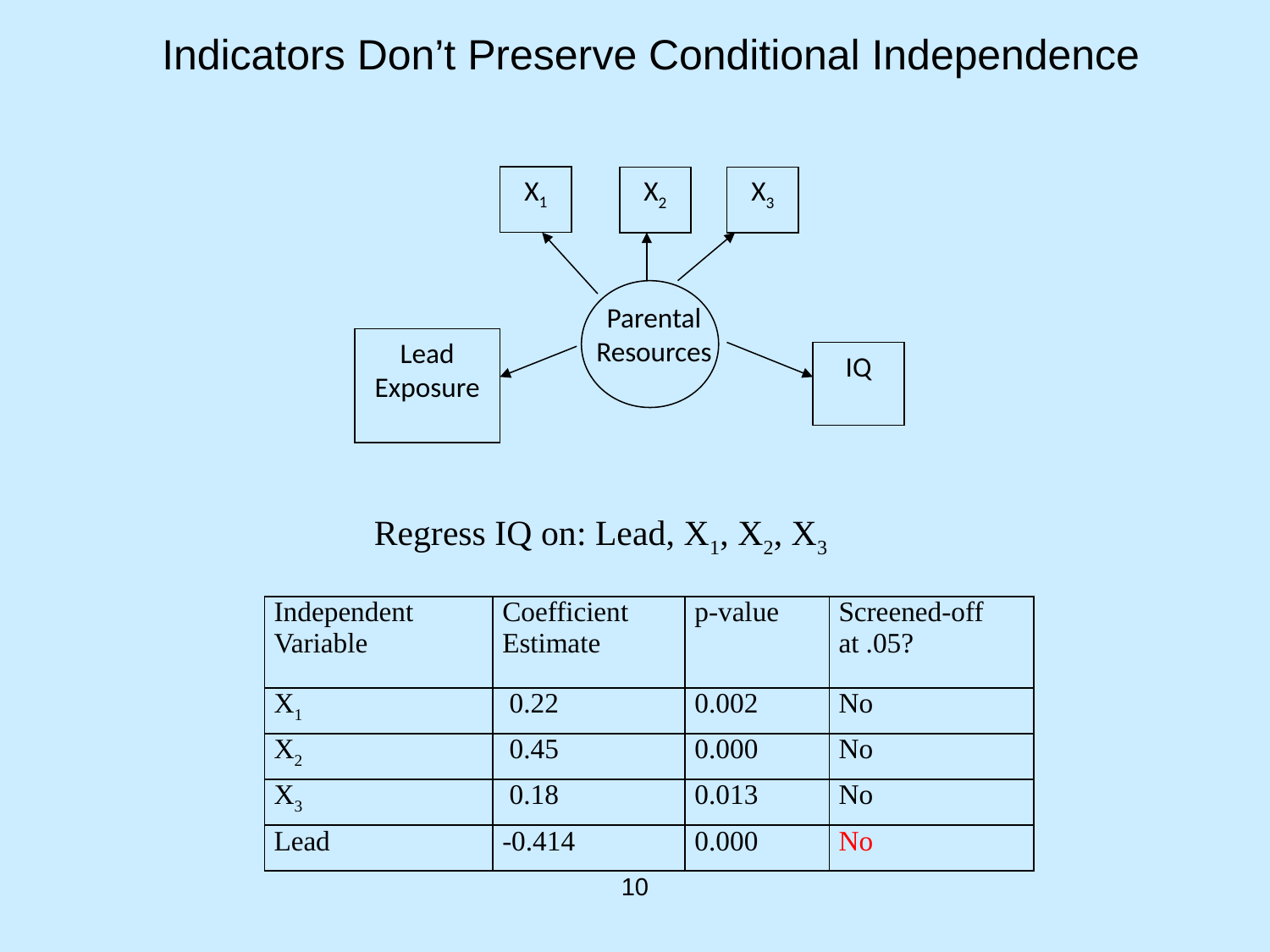

# Indicators Don’t Preserve Conditional Independence
X1
X2
X3

Parental Resources
Lead Exposure
IQ
Regress IQ on: Lead, X1, X2, X3
| Independent Variable | Coefficient Estimate | p-value | Screened-off at .05? |
| --- | --- | --- | --- |
| X1 | 0.22 | 0.002 | No |
| X2 | 0.45 | 0.000 | No |
| X3 | 0.18 | 0.013 | No |
| Lead | -0.414 | 0.000 | No |
10